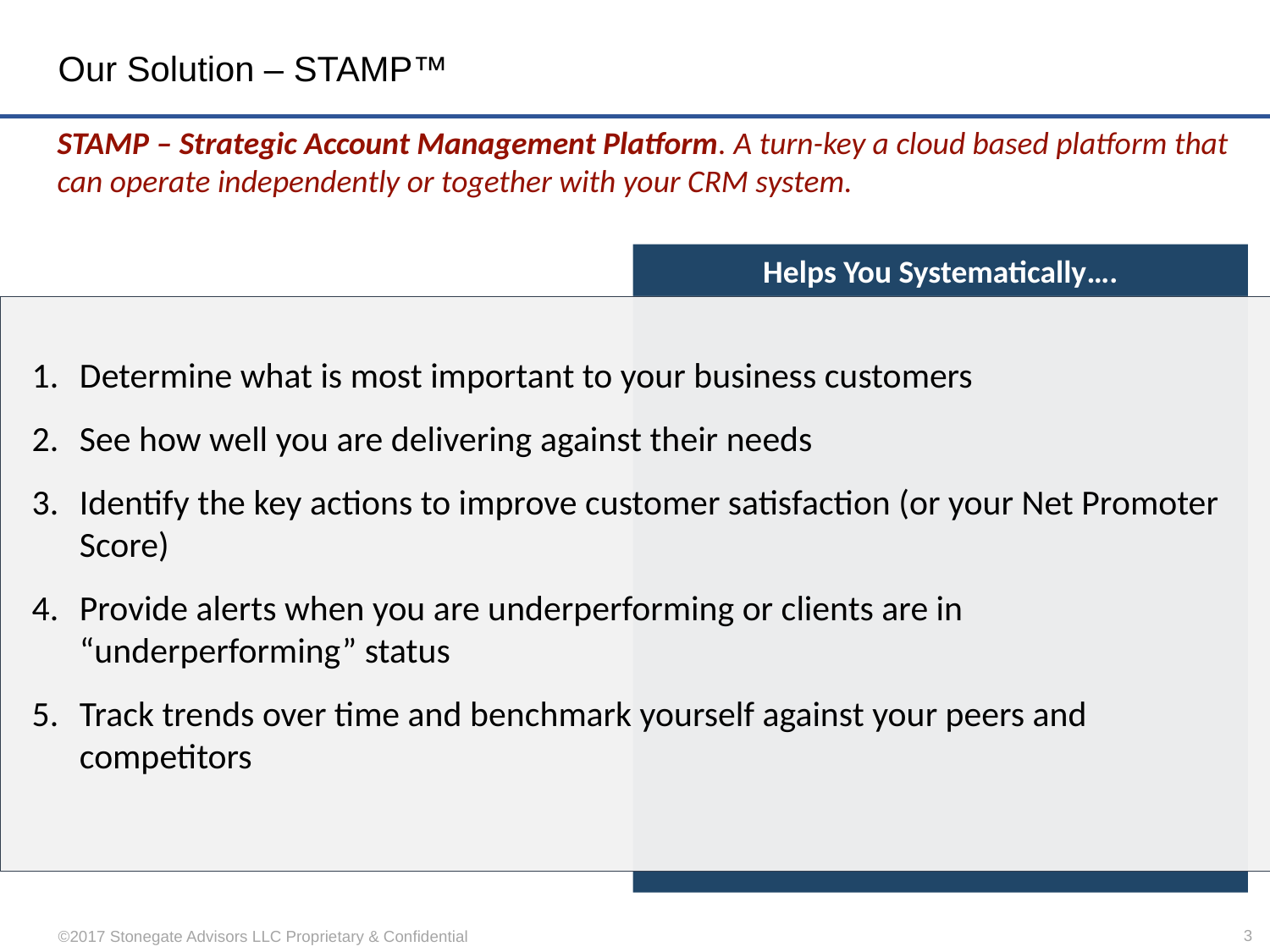

# Our Solution – STAMP™
STAMP – Strategic Account Management Platform. A turn-key a cloud based platform that can operate independently or together with your CRM system.
Helps You Systematically….

Determine what is most important to your business customers
See how well you are delivering against their needs
Identify the key actions to improve customer satisfaction (or your Net Promoter Score)
Provide alerts when you are underperforming or clients are in “underperforming” status
Track trends over time and benchmark yourself against your peers and competitors

 3